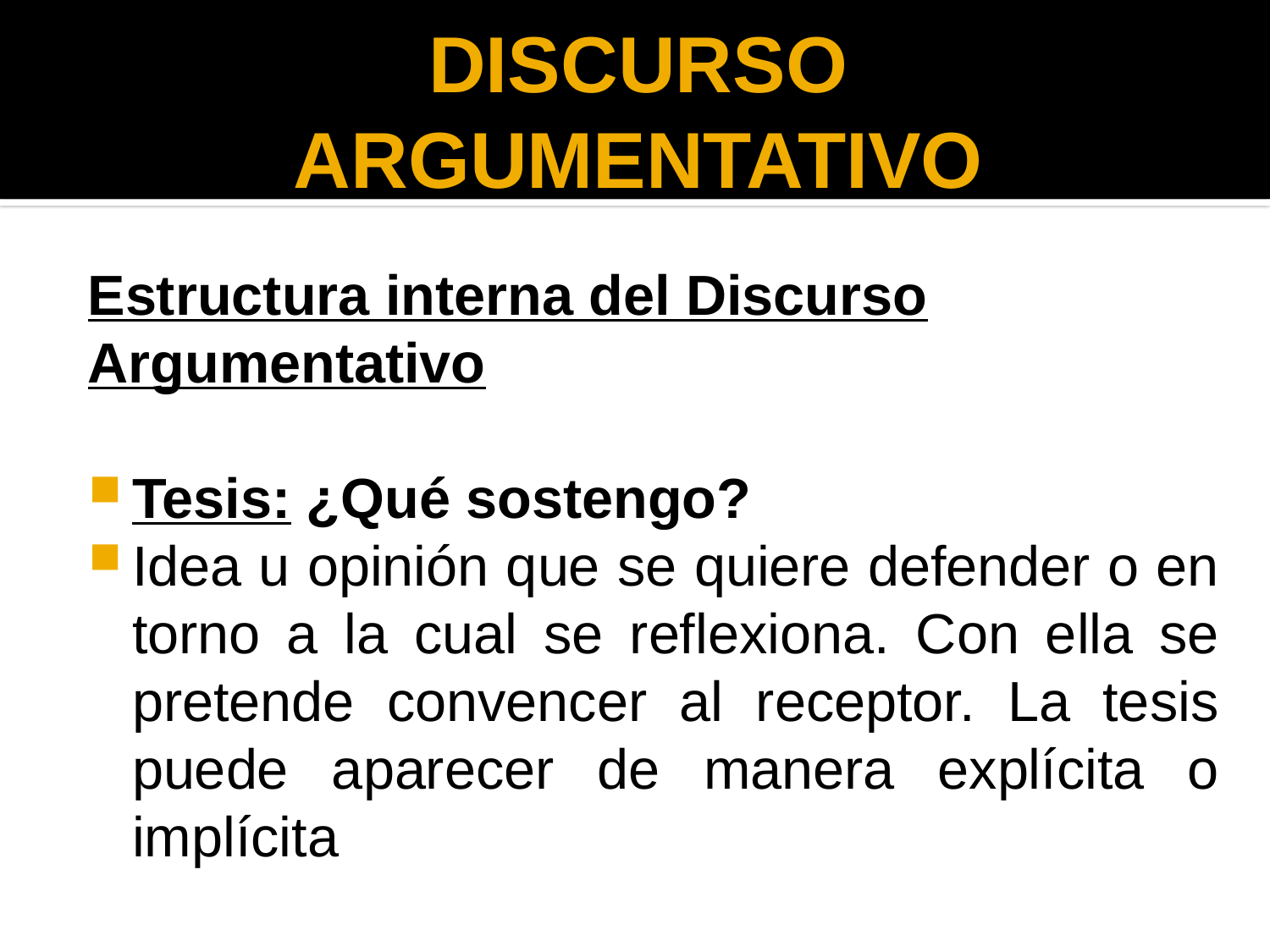

# DISCURSO ARGUMENTATIVO
Estructura interna del Discurso Argumentativo

Tesis: ¿Qué sostengo?
Idea u opinión que se quiere defender o en torno a la cual se reflexiona. Con ella se pretende convencer al receptor. La tesis puede aparecer de manera explícita o implícita